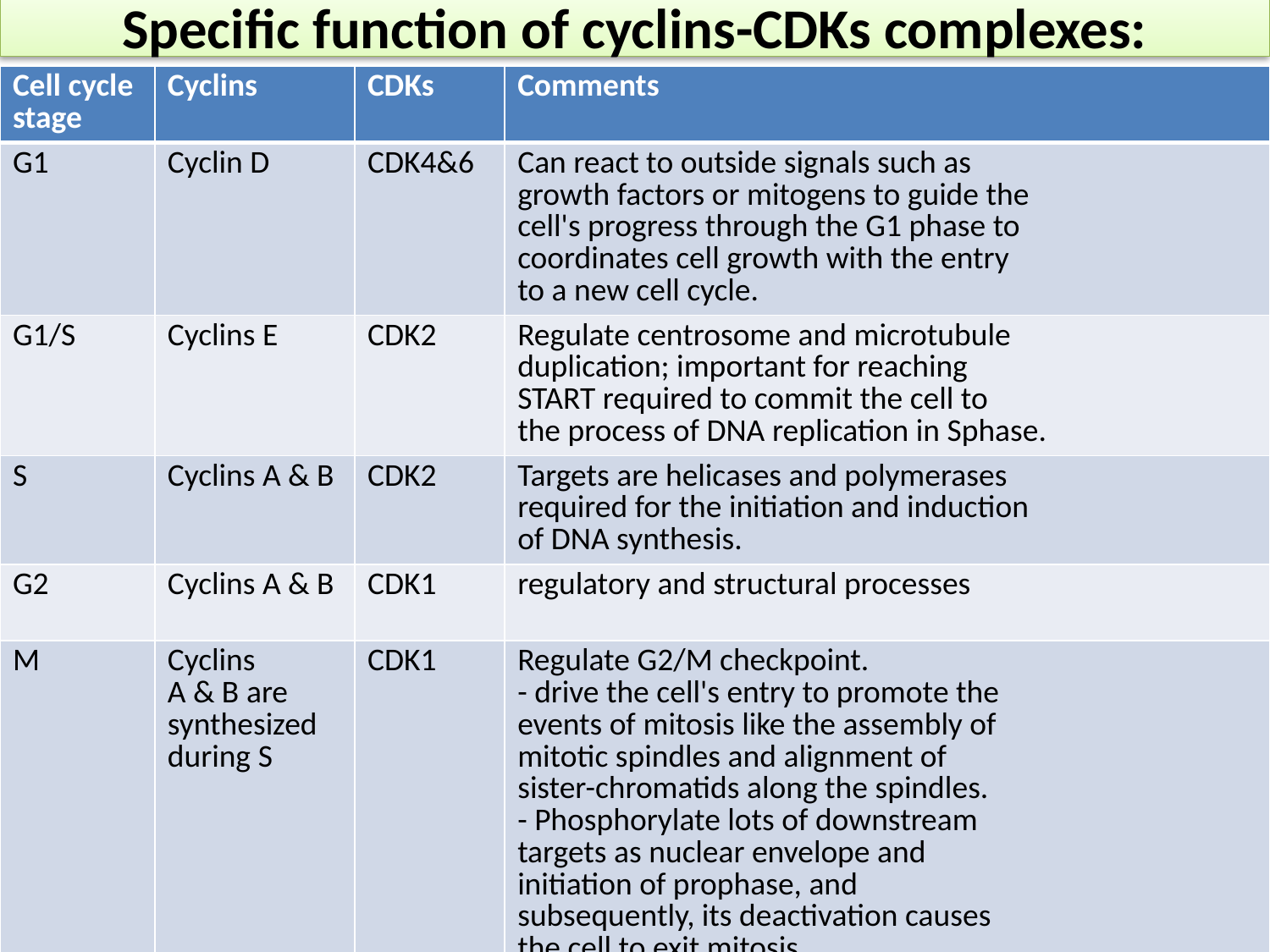

# Specific function of cyclins-CDKs complexes:
| Cell cycle stage | Cyclins | CDKs | Comments |
| --- | --- | --- | --- |
| G1 | Cyclin D | CDK4&6 | Can react to outside signals such as growth factors or mitogens to guide the cell's progress through the G1 phase to coordinates cell growth with the entry to a new cell cycle. |
| G1/S | Cyclins E | CDK2 | Regulate centrosome and microtubule duplication; important for reaching START required to commit the cell to the process of DNA replication in Sphase. |
| S | Cyclins A & B | CDK2 | Targets are helicases and polymerases required for the initiation and induction of DNA synthesis. |
| G2 | Cyclins A & B | CDK1 | regulatory and structural processes |
| M | Cyclins A & B are synthesized during S | CDK1 | Regulate G2/M checkpoint. - drive the cell's entry to promote the events of mitosis like the assembly of mitotic spindles and alignment of sister-chromatids along the spindles. - Phosphorylate lots of downstream targets as nuclear envelope and initiation of prophase, and subsequently, its deactivation causes the cell to exit mitosis. |